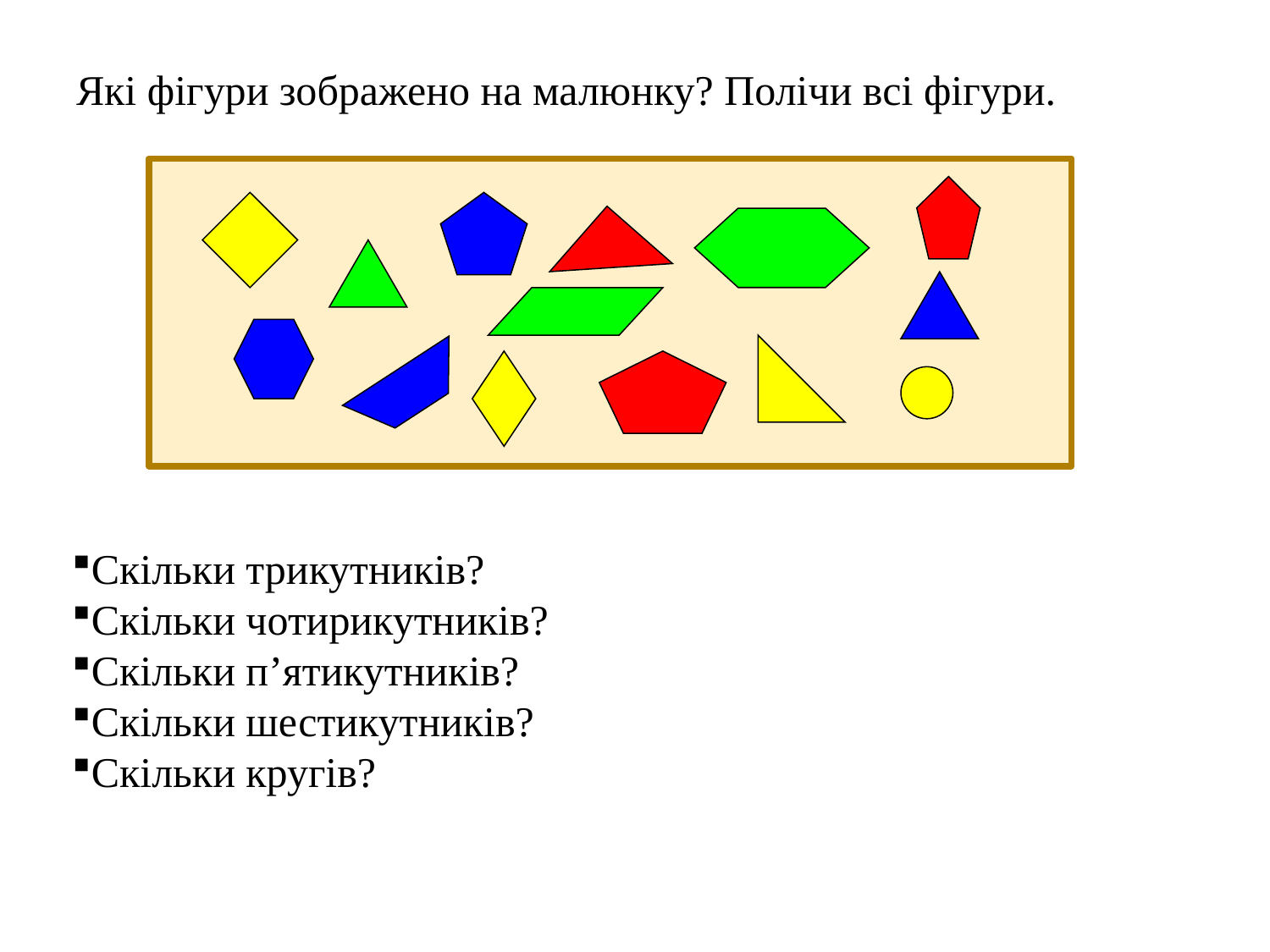

# Які фігури зображено на малюнку? Полічи всі фігури.

Скільки трикутників?
Скільки чотирикутників?
Скільки п’ятикутників?
Скільки шестикутників?
Скільки кругів?